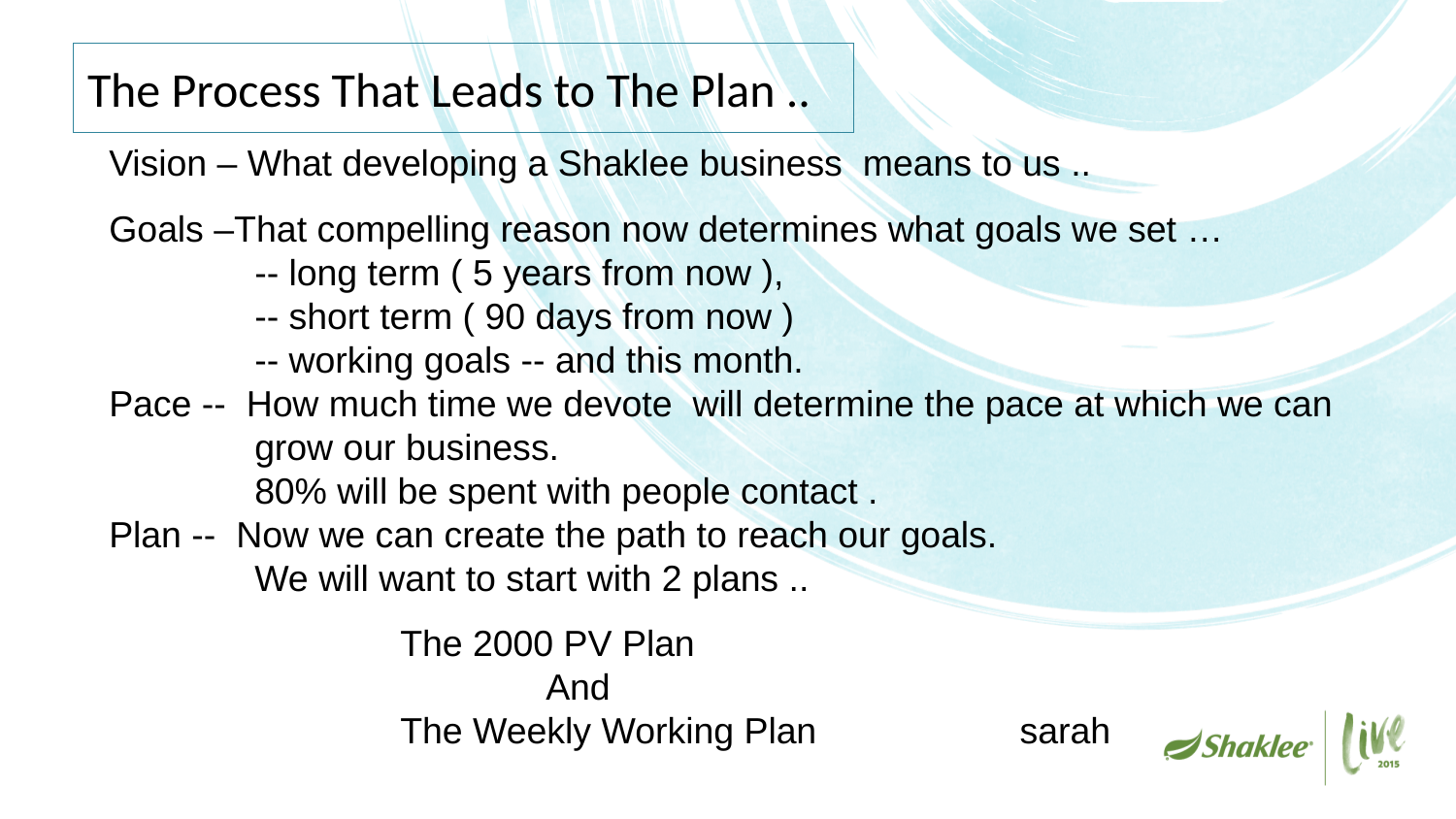

# The Process That Leads to The Plan ..
Vision – What developing a Shaklee business  means to us ..

Goals –That compelling reason now determines what goals we set …
	-- long term ( 5 years from now ),
	-- short term ( 90 days from now )
	-- working goals -- and this month.
Pace --  How much time we devote  will determine the pace at which we can 	grow our business.
	80% will be spent with people contact .
Plan --  Now we can create the path to reach our goals.
	We will want to start with 2 plans ..

		The 2000 PV Plan
			And
		The Weekly Working Plan                    sarah